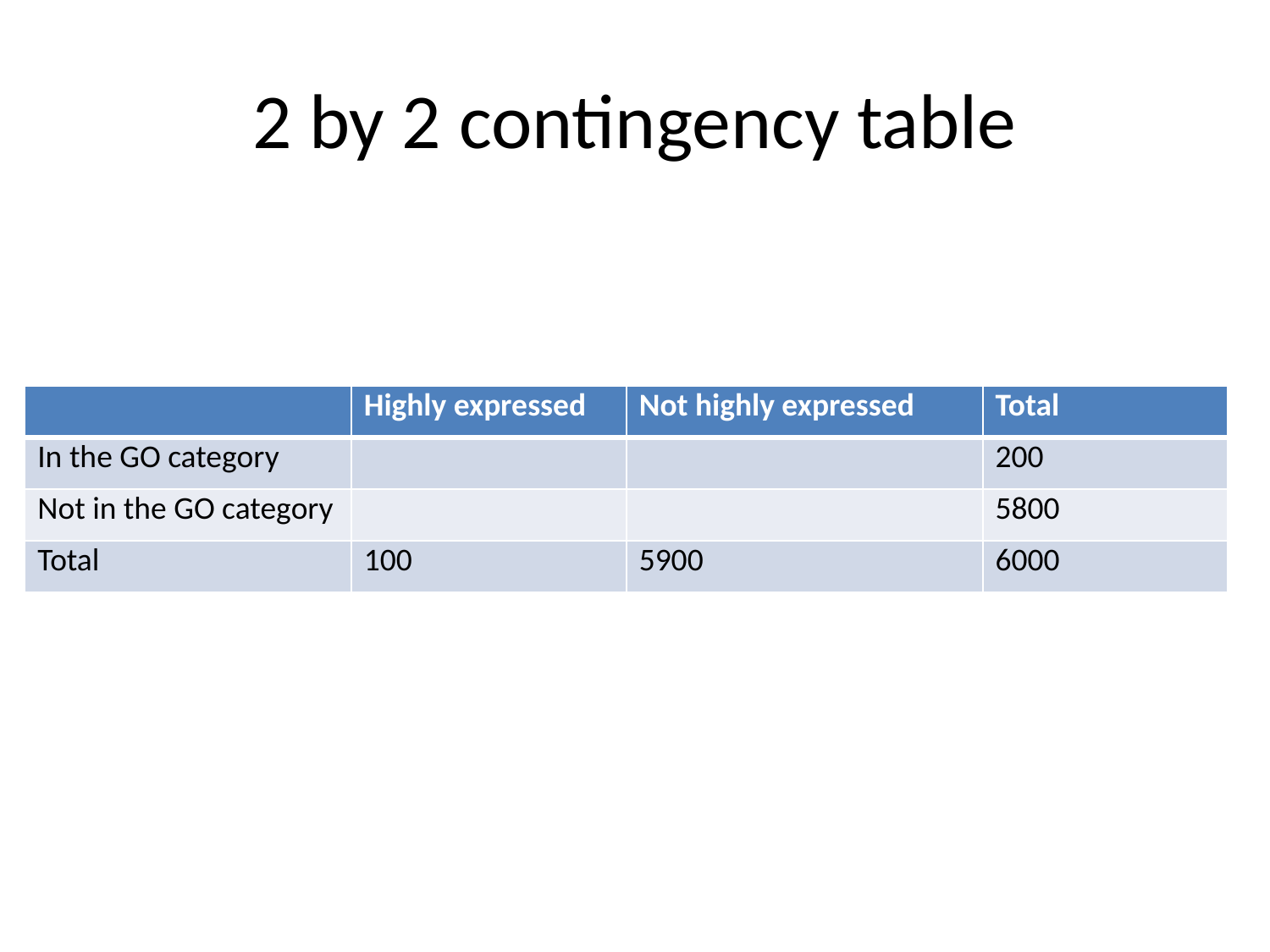

# 2 by 2 contingency table
|  | Highly expressed | Not highly expressed | Total |
| --- | --- | --- | --- |
| In the GO category |  |  | 200 |
| Not in the GO category |  |  | 5800 |
| Total | 100 | 5900 | 6000 |